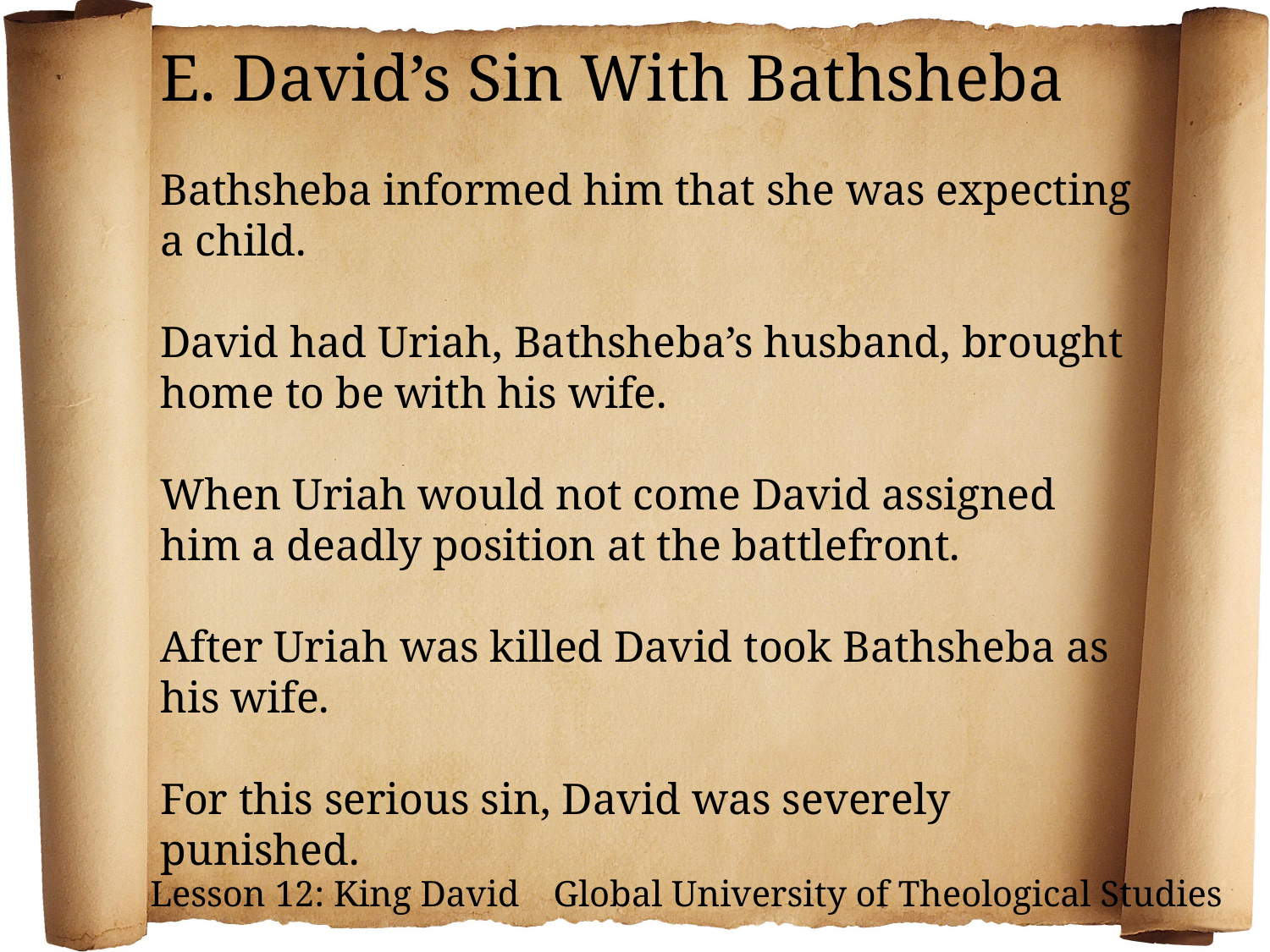

E. David’s Sin With Bathsheba
Bathsheba informed him that she was expecting a child.

David had Uriah, Bathsheba’s husband, brought home to be with his wife.

When Uriah would not come David assigned him a deadly position at the battlefront.

After Uriah was killed David took Bathsheba as his wife.

For this serious sin, David was severely punished.
Lesson 12: King David    Global University of Theological Studies